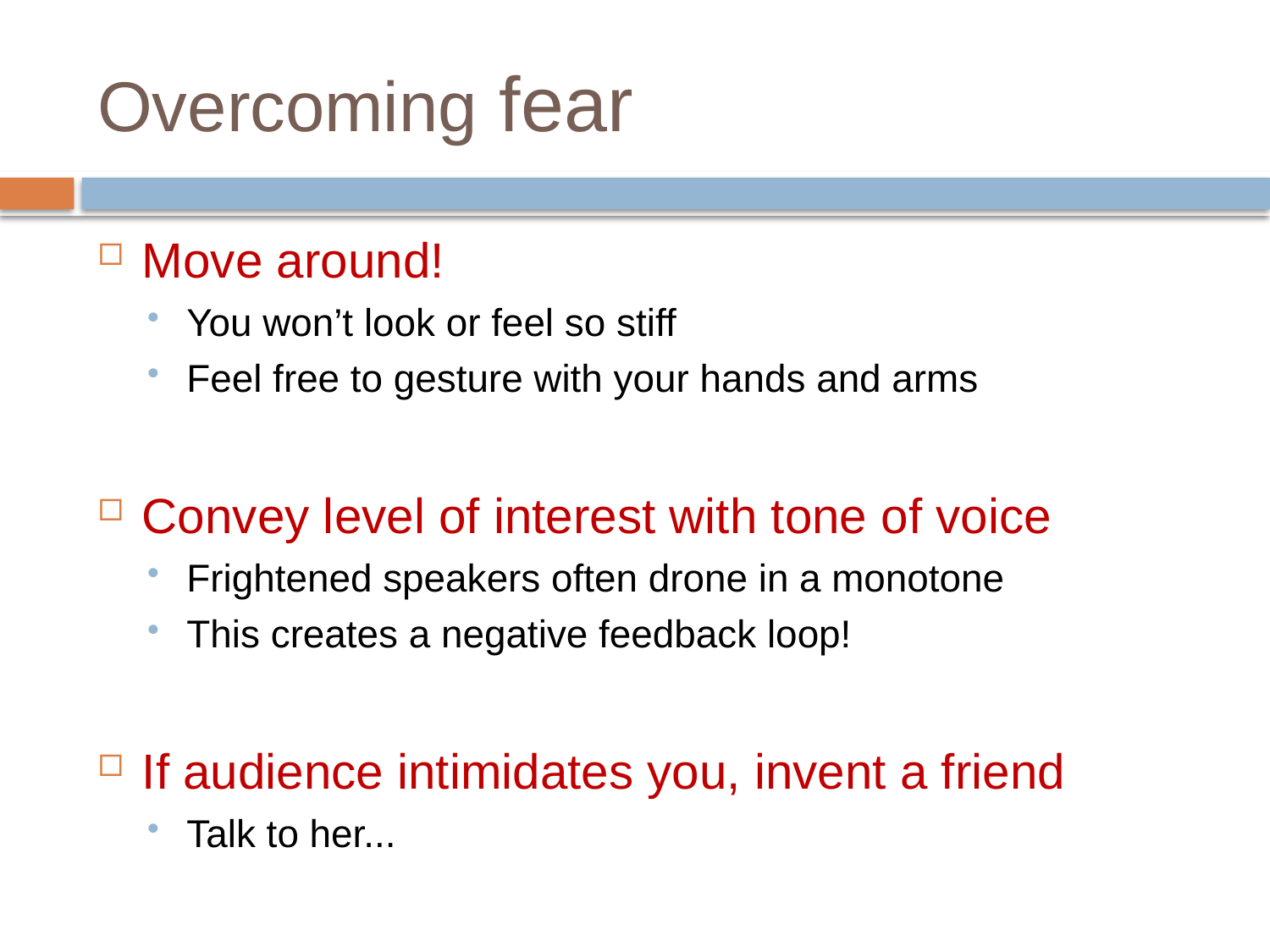

# Overcoming fear
Move around!
You won’t look or feel so stiff
Feel free to gesture with your hands and arms

Convey level of interest with tone of voice
Frightened speakers often drone in a monotone
This creates a negative feedback loop!

If audience intimidates you, invent a friend
Talk to her...